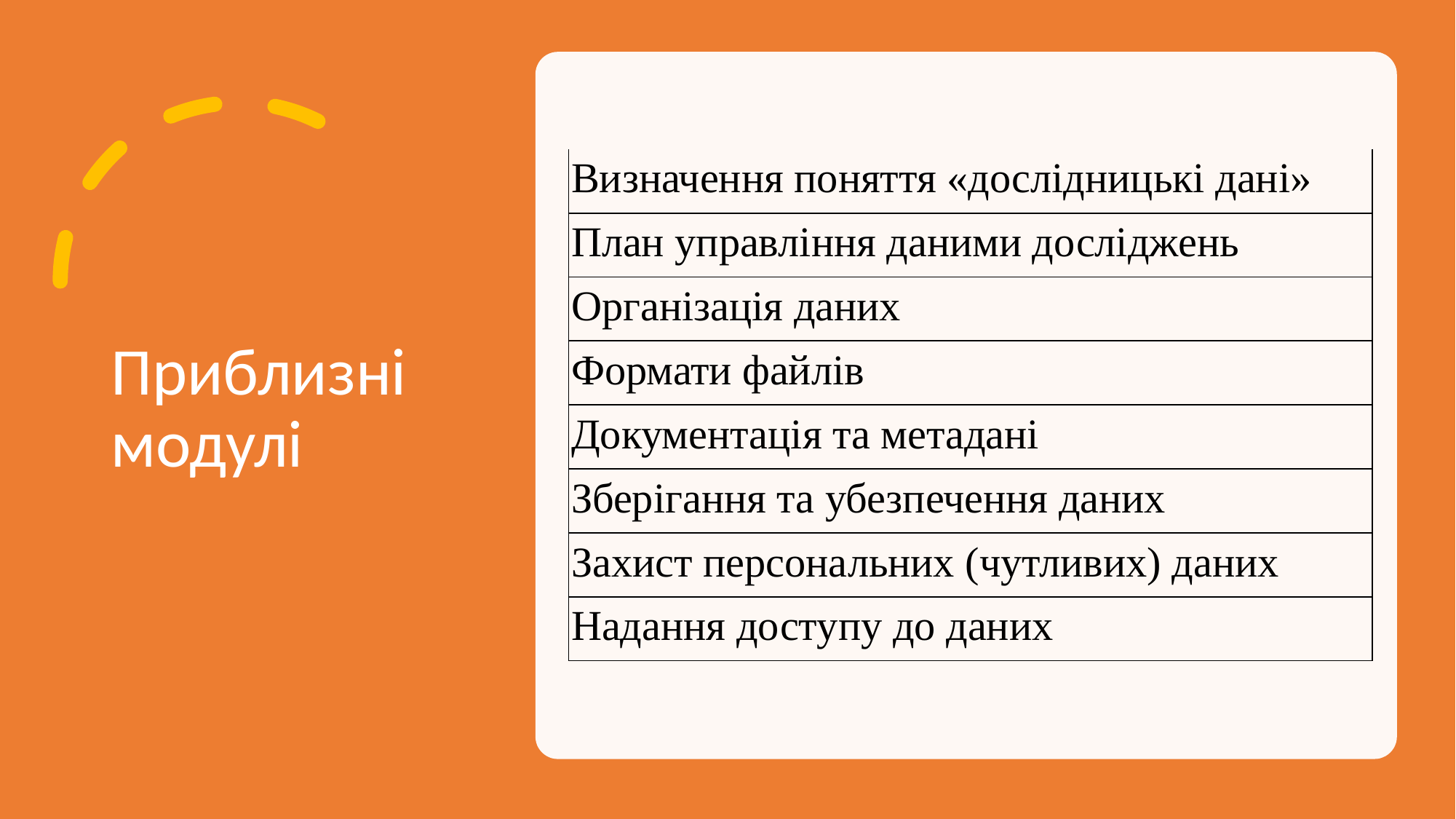

# Приблизні модулі

| Визначення поняття «дослідницькі дані» |
| --- |
| План управління даними досліджень |
| Організація даних |
| Формати файлів |
| Документація та метадані |
| Зберігання та убезпечення даних |
| Захист персональних (чутливих) даних |
| Надання доступу до даних |